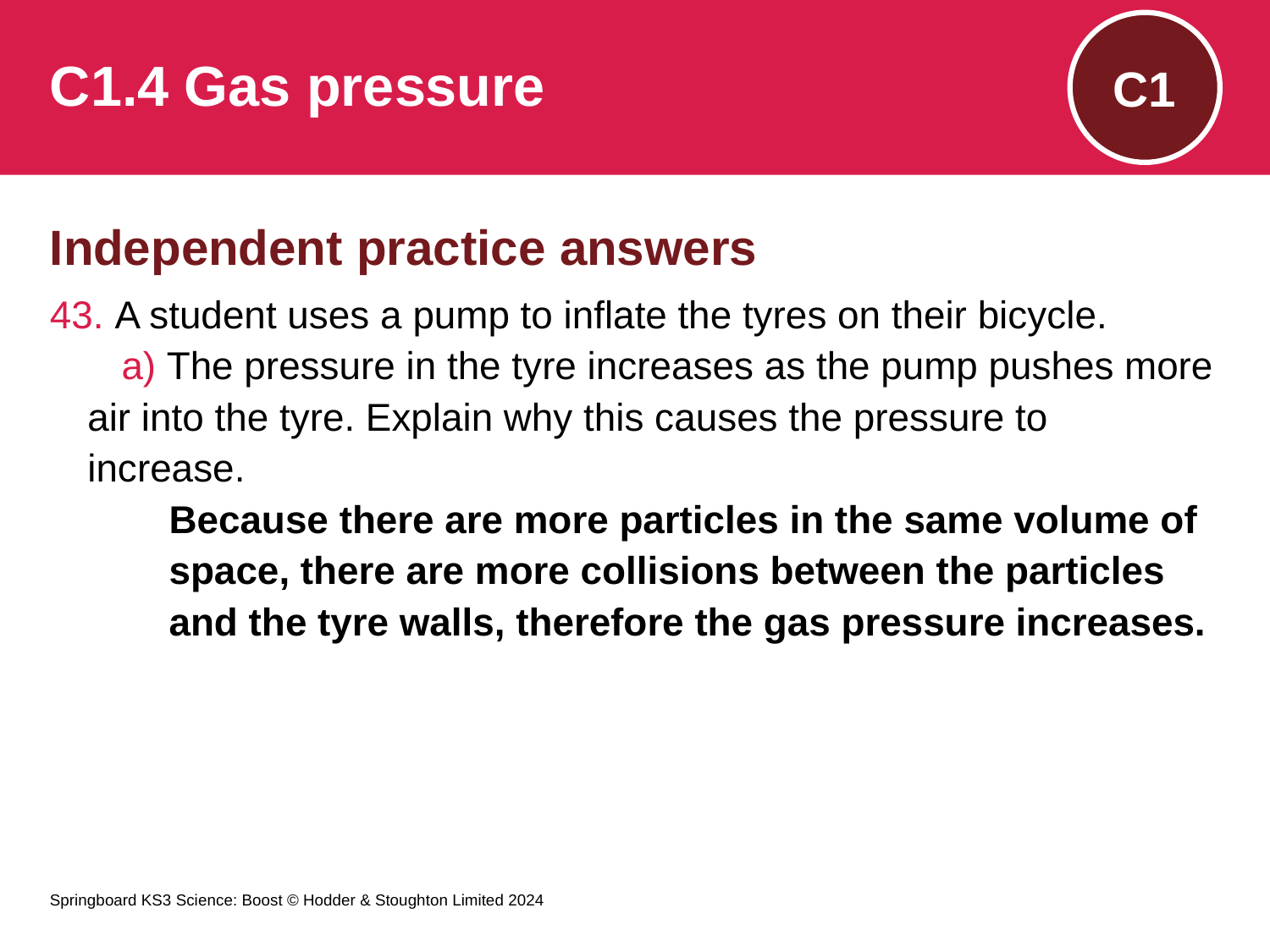

# C1.4 Gas pressure
C1
Independent practice answers
43. A student uses a pump to inflate the tyres on their bicycle.
a) The pressure in the tyre increases as the pump pushes more air into the tyre. Explain why this causes the pressure to increase.
Because there are more particles in the same volume of space, there are more collisions between the particles and the tyre walls, therefore the gas pressure increases.

Springboard KS3 Science: Boost © Hodder & Stoughton Limited 2024